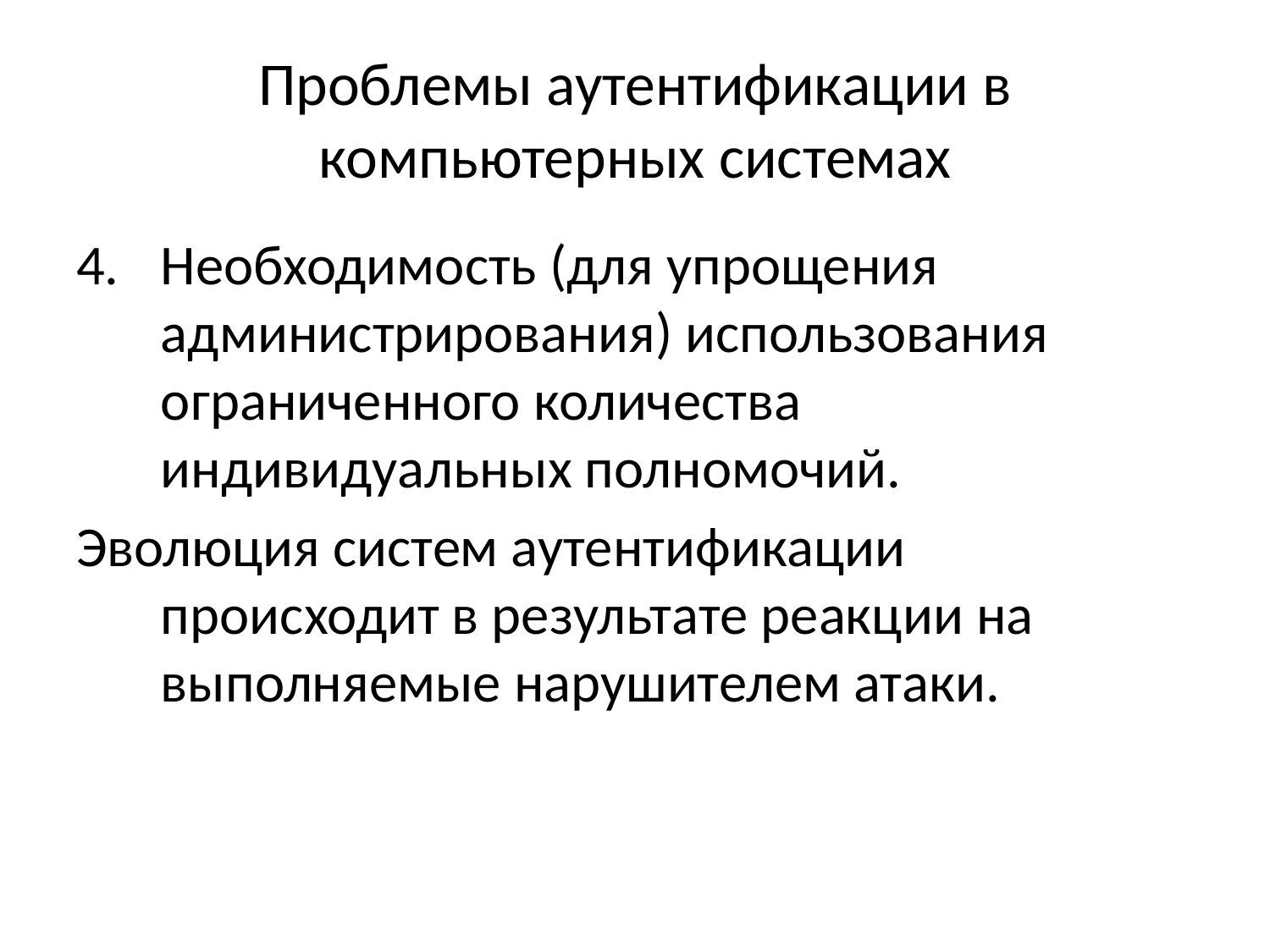

# Проблемы аутентификации в компьютерных системах
Необходимость (для упрощения администрирования) использования ограниченного количества индивидуальных полномочий.
Эволюция систем аутентификации происходит в результате реакции на выполняемые нарушителем атаки.